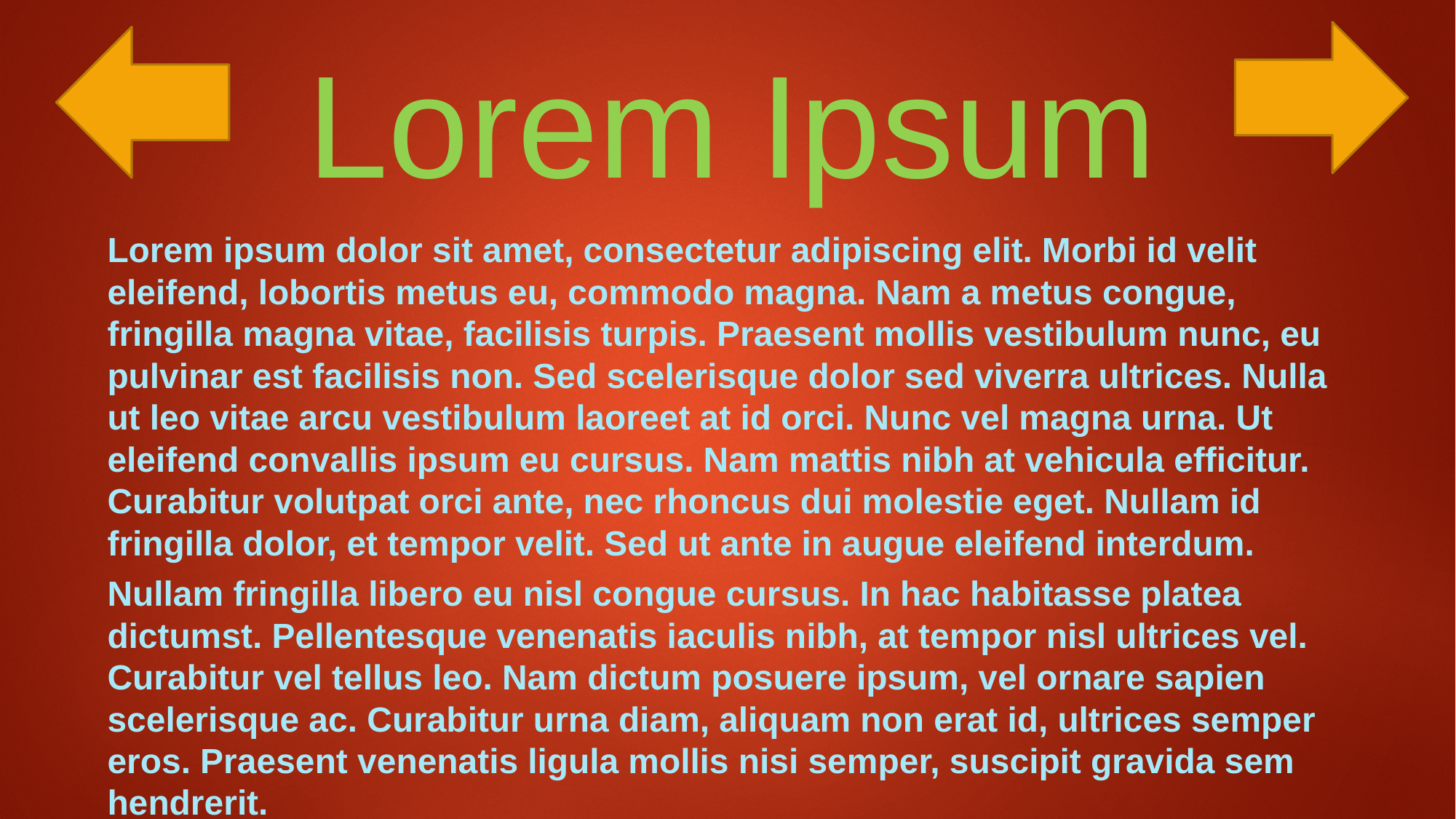

# Lorem Ipsum
Lorem ipsum dolor sit amet, consectetur adipiscing elit. Morbi id velit eleifend, lobortis metus eu, commodo magna. Nam a metus congue, fringilla magna vitae, facilisis turpis. Praesent mollis vestibulum nunc, eu pulvinar est facilisis non. Sed scelerisque dolor sed viverra ultrices. Nulla ut leo vitae arcu vestibulum laoreet at id orci. Nunc vel magna urna. Ut eleifend convallis ipsum eu cursus. Nam mattis nibh at vehicula efficitur. Curabitur volutpat orci ante, nec rhoncus dui molestie eget. Nullam id fringilla dolor, et tempor velit. Sed ut ante in augue eleifend interdum.
Nullam fringilla libero eu nisl congue cursus. In hac habitasse platea dictumst. Pellentesque venenatis iaculis nibh, at tempor nisl ultrices vel. Curabitur vel tellus leo. Nam dictum posuere ipsum, vel ornare sapien scelerisque ac. Curabitur urna diam, aliquam non erat id, ultrices semper eros. Praesent venenatis ligula mollis nisi semper, suscipit gravida sem hendrerit.